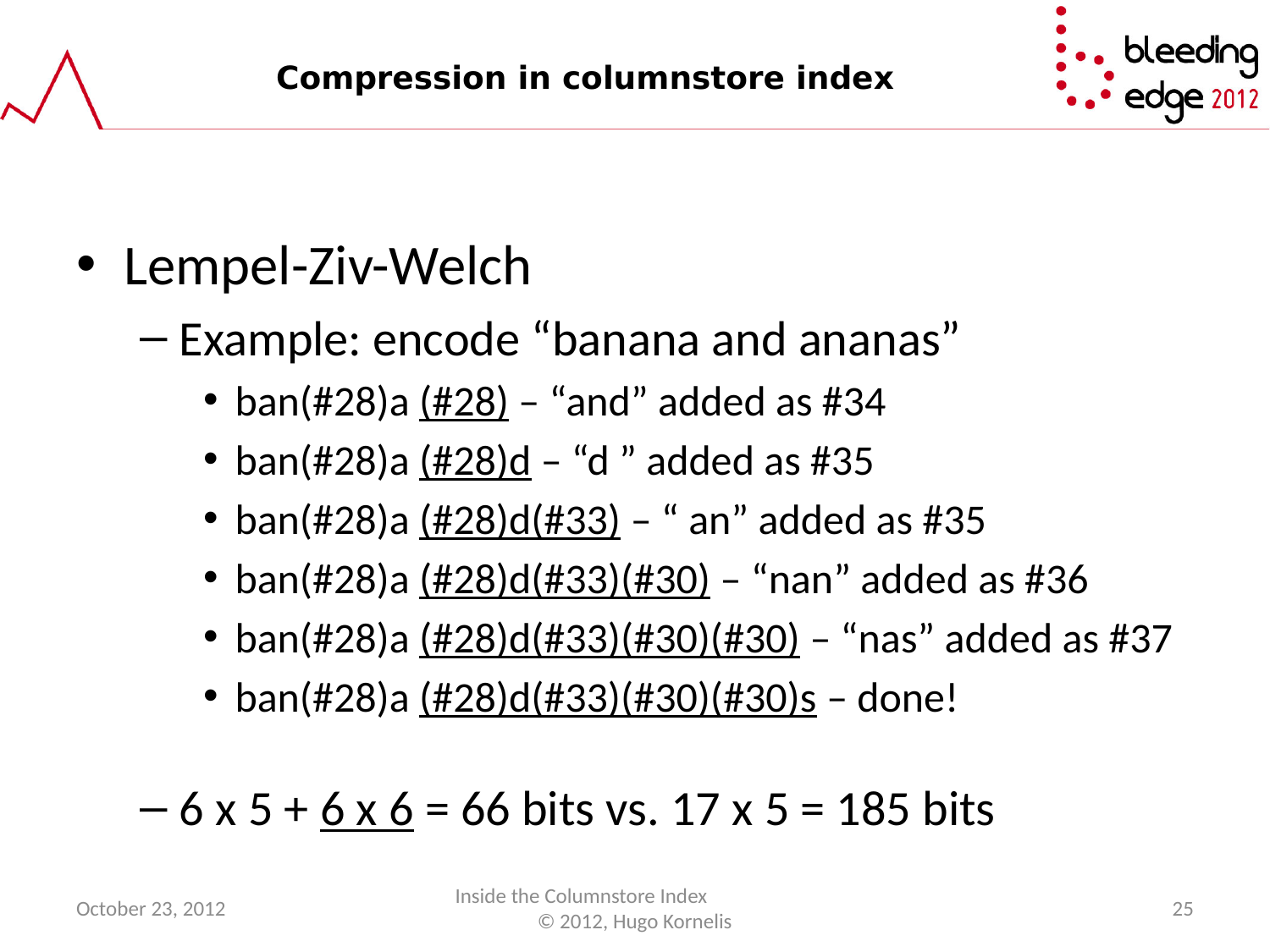

# Compression in columnstore index
Lempel-Ziv-Welch
Example: encode “banana and ananas”
ban(#28)a (#28) – “and” added as #34
ban(#28)a (#28)d – “d ” added as #35
ban(#28)a (#28)d(#33) – “ an” added as #35
ban(#28)a (#28)d(#33)(#30) – “nan” added as #36
ban(#28)a (#28)d(#33)(#30)(#30) – “nas” added as #37
ban(#28)a (#28)d(#33)(#30)(#30)s – done!

6 x 5 + 6 x 6 = 66 bits vs. 17 x 5 = 185 bits
October 23, 2012
Inside the Columnstore Index                       © 2012, Hugo Kornelis
25